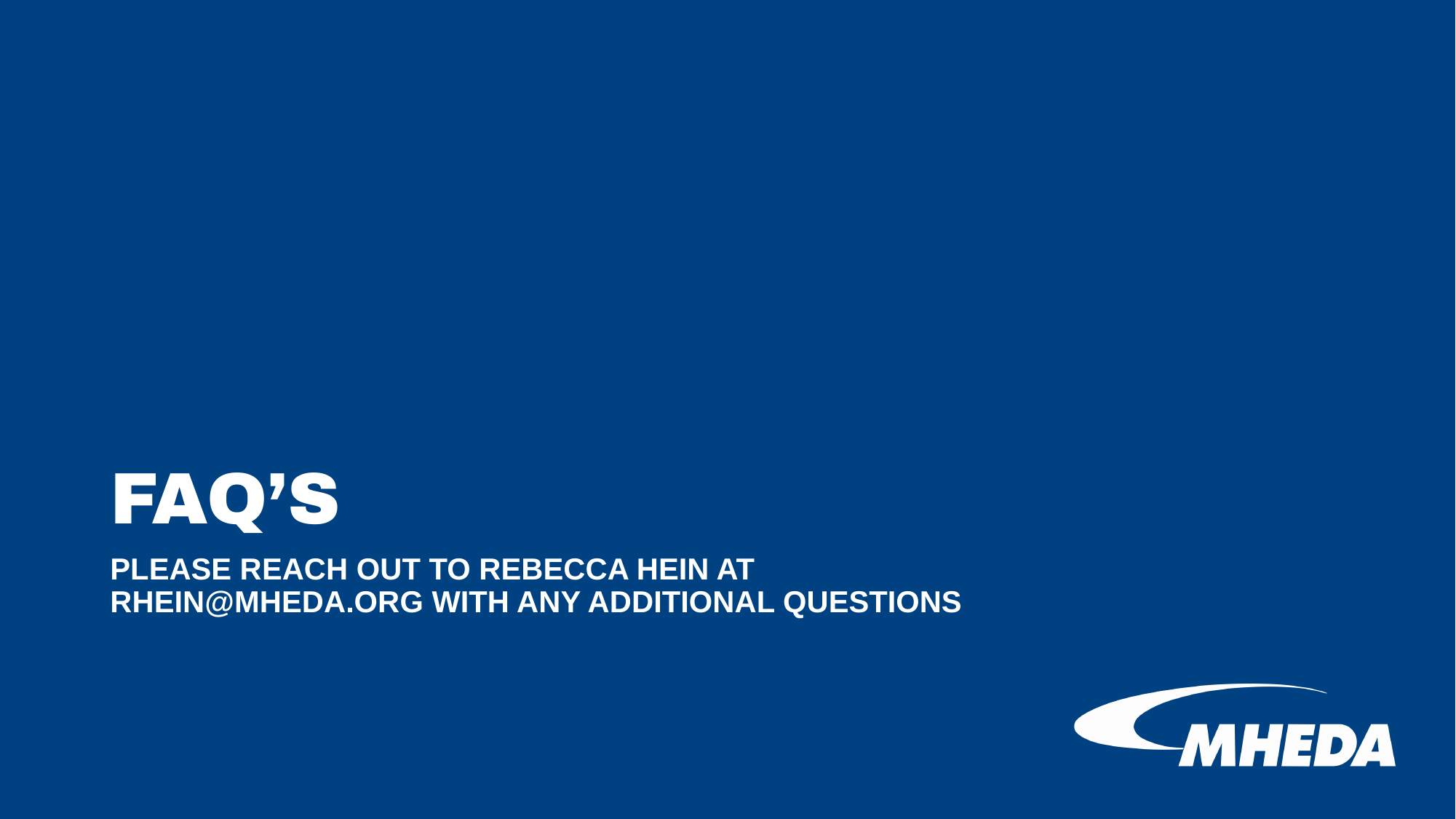

# FAQ’s
Please reach out to Rebecca Hein at rhein@mheda.org with any additional questions